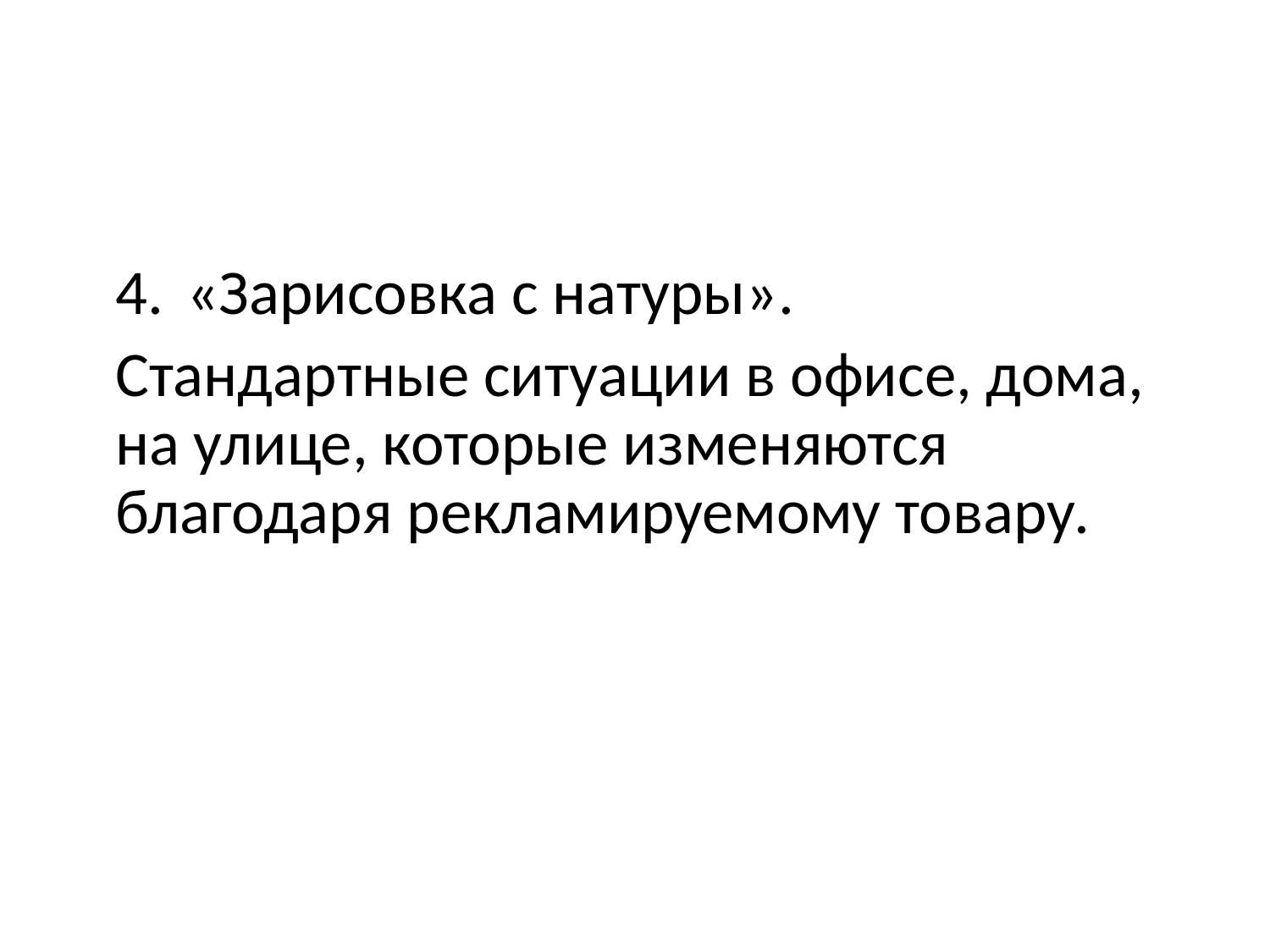

«Зарисовка с натуры».
Стандартные ситуации в офисе, дома, на улице, которые изменяются благодаря рекламируемому товару.